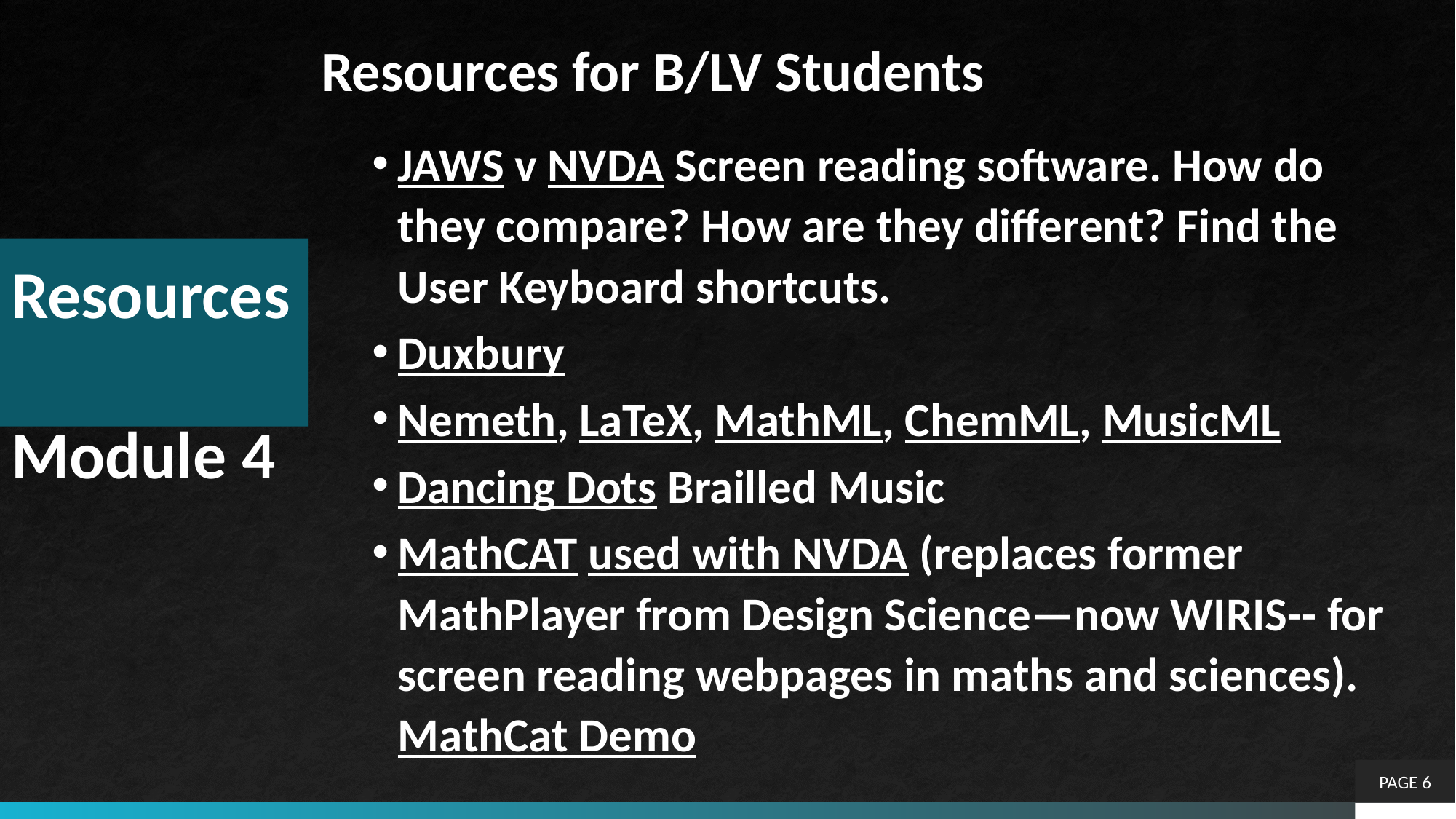

Resources for B/LV Students
JAWS v NVDA Screen reading software. How do they compare? How are they different? Find the User Keyboard shortcuts.
Duxbury
Nemeth, LaTeX, MathML, ChemML, MusicML
Dancing Dots Brailled Music
MathCAT used with NVDA (replaces former MathPlayer from Design Science—now WIRIS-- for screen reading webpages in maths and sciences). MathCat Demo
# Resources Module 4
PAGE 6